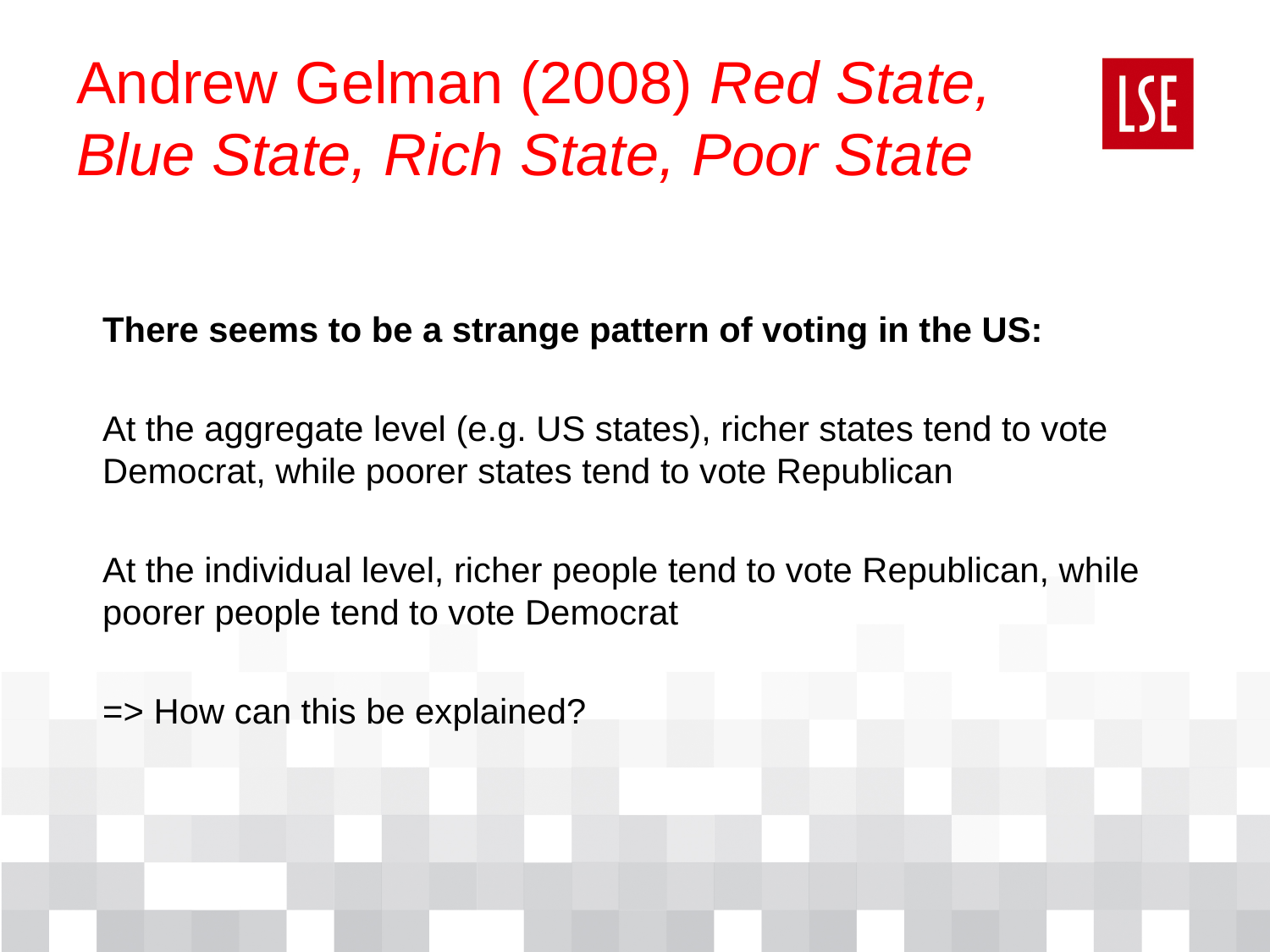

Andrew Gelman (2008) Red State, Blue State, Rich State, Poor State
There seems to be a strange pattern of voting in the US:

At the aggregate level (e.g. US states), richer states tend to vote Democrat, while poorer states tend to vote Republican

At the individual level, richer people tend to vote Republican, while poorer people tend to vote Democrat

=> How can this be explained?